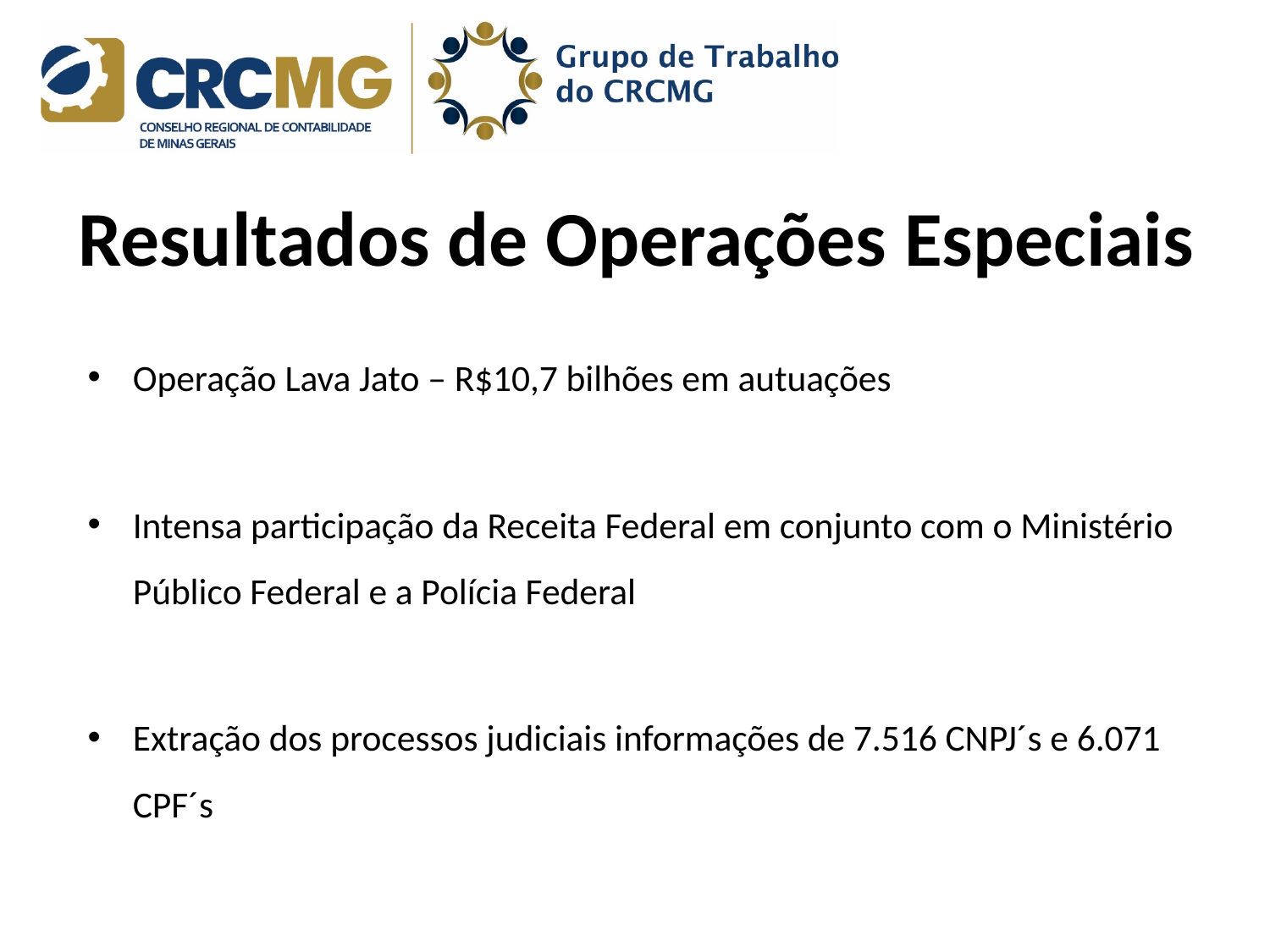

# Resultados de Operações Especiais
Operação Lava Jato – R$10,7 bilhões em autuações

Intensa participação da Receita Federal em conjunto com o Ministério Público Federal e a Polícia Federal

Extração dos processos judiciais informações de 7.516 CNPJ´s e 6.071 CPF´s